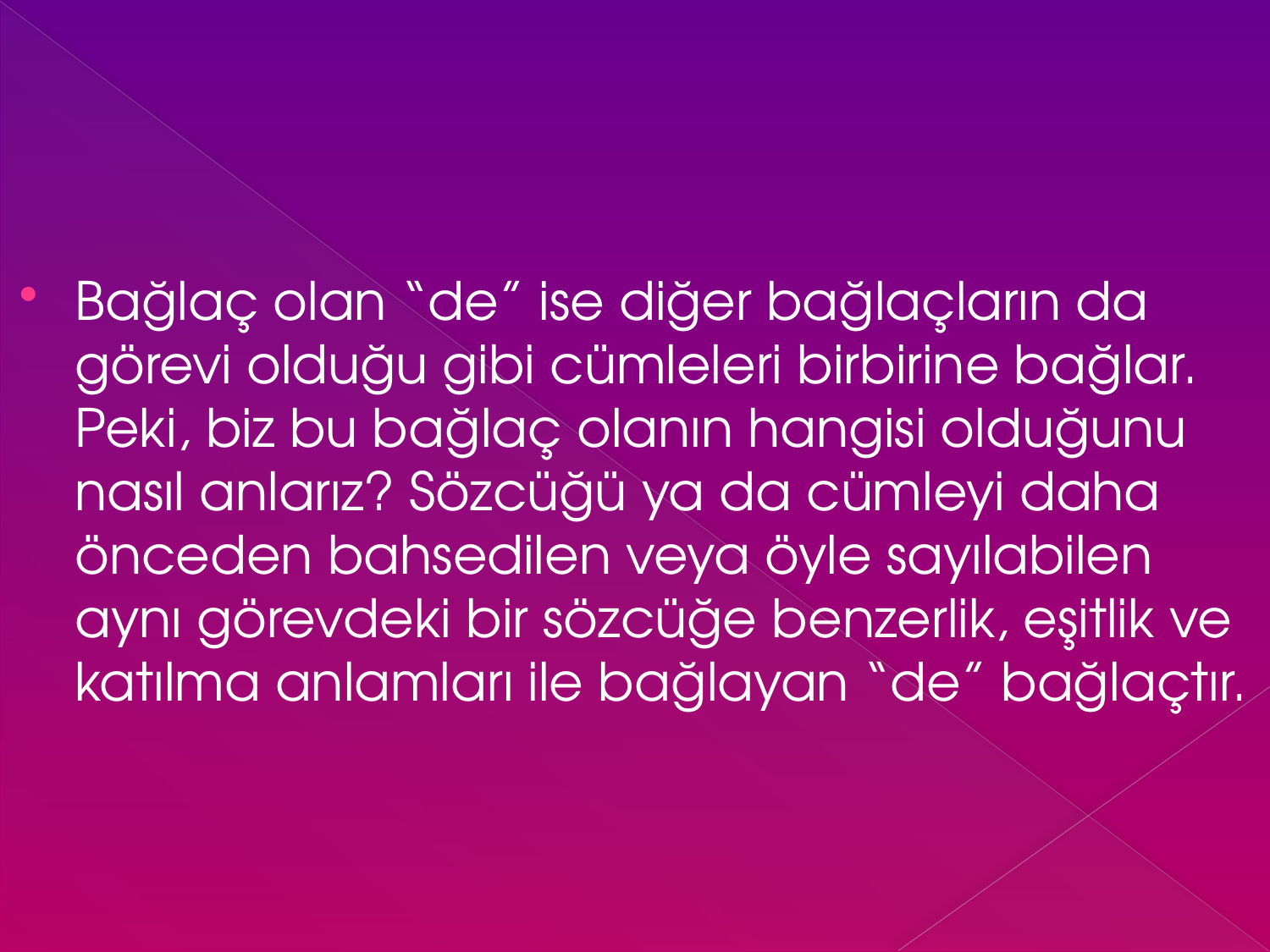

#
Bağlaç olan “de” ise diğer bağlaçların da görevi olduğu gibi cümleleri birbirine bağlar. Peki, biz bu bağlaç olanın hangisi olduğunu nasıl anlarız? Sözcüğü ya da cümleyi daha önceden bahsedilen veya öyle sayılabilen aynı görevdeki bir sözcüğe benzerlik, eşitlik ve katılma anlamları ile bağlayan “de” bağlaçtır.